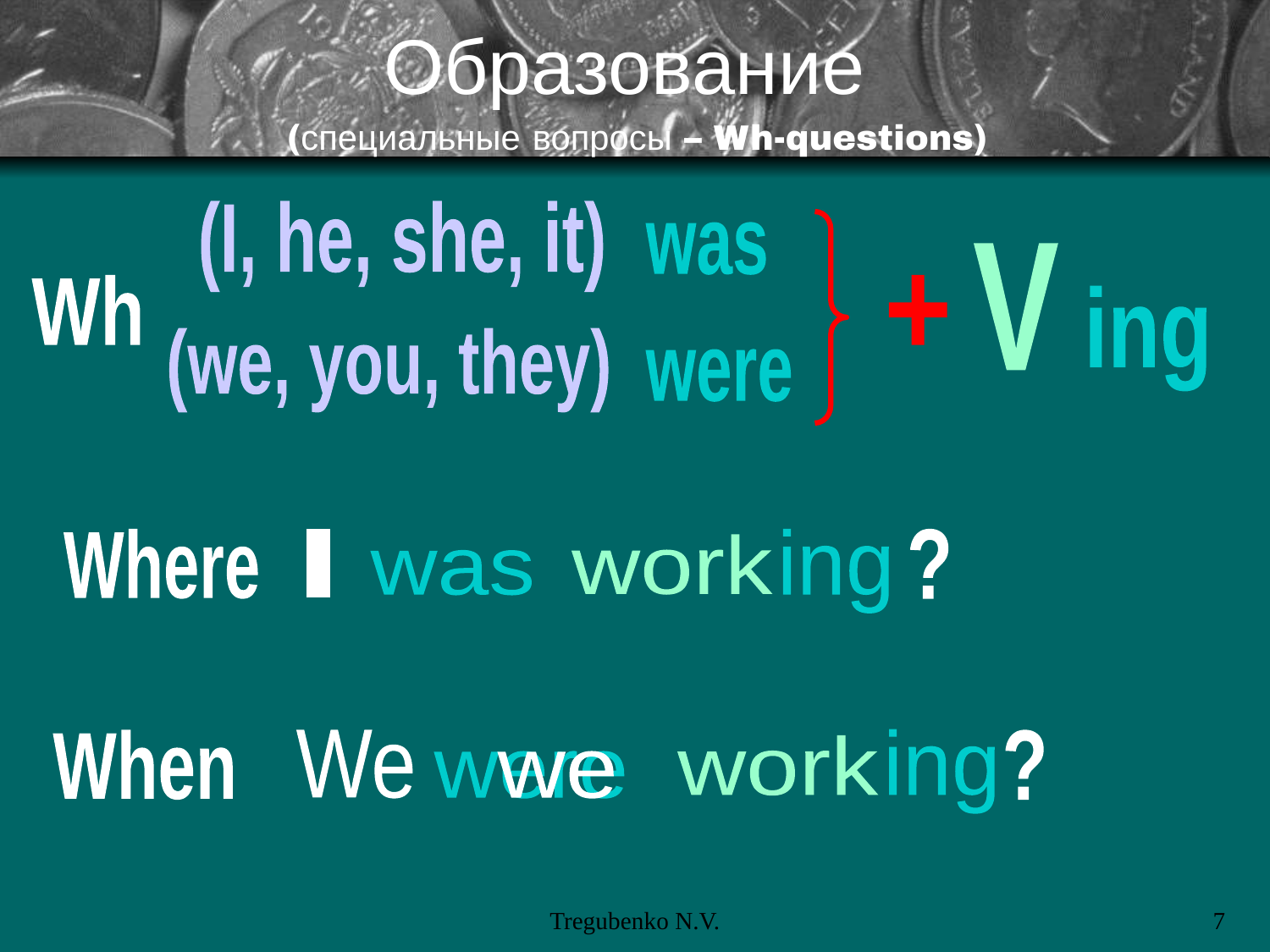

# Образование (специальные вопросы – Wh-questions)
(I, he, she, it)

was
V
Wh
+
ing
(we, you, they)
were
Where
I
ing
?
work
was
ing
When
We
?
work
were
we
Tregubenko N.V.
7